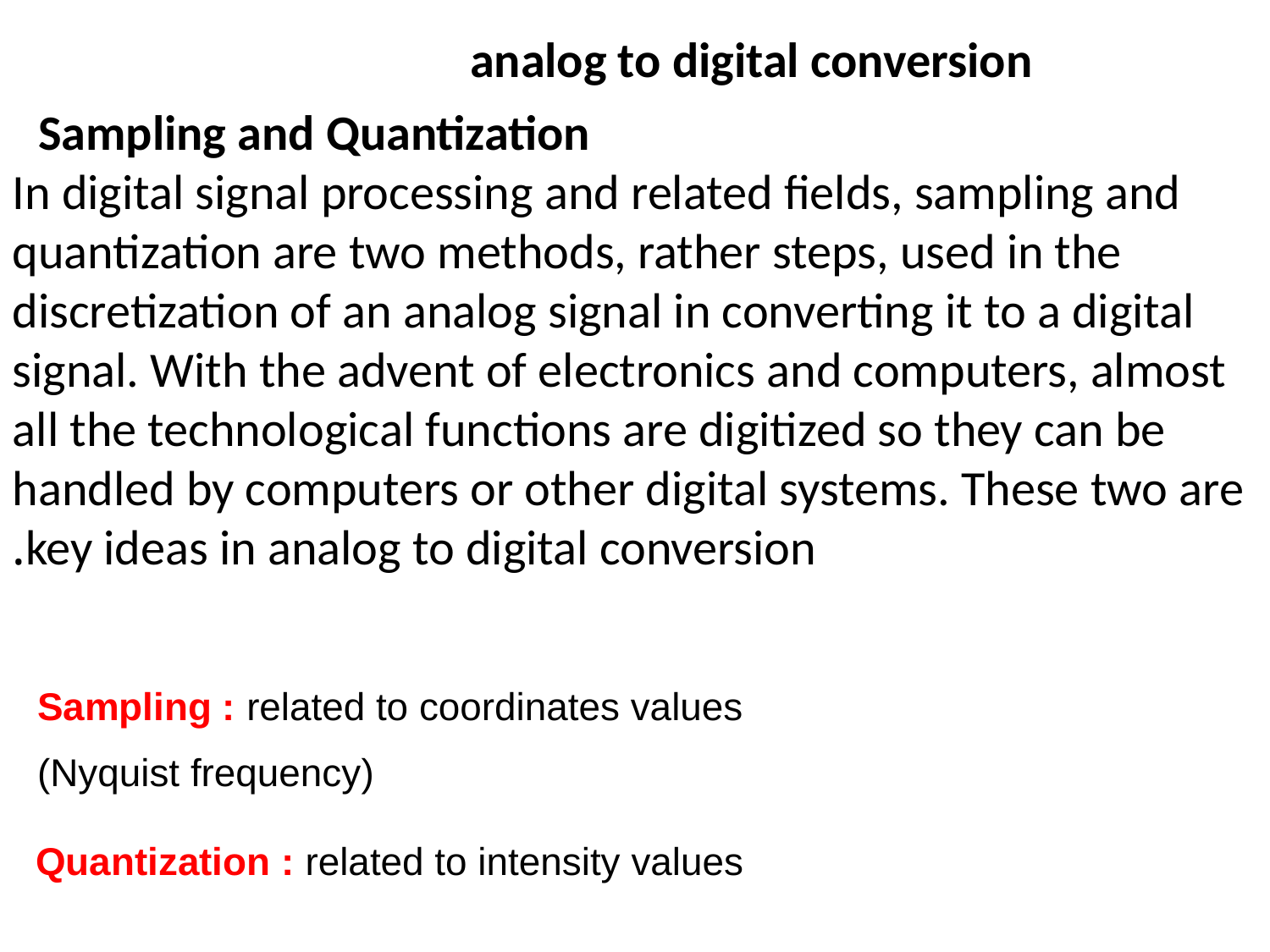

analog to digital conversion
Sampling and Quantization
In digital signal processing and related fields, sampling and quantization are two methods, rather steps, used in the discretization of an analog signal in converting it to a digital signal. With the advent of electronics and computers, almost all the technological functions are digitized so they can be handled by computers or other digital systems. These two are key ideas in analog to digital conversion.
Sampling : related to coordinates values
		(Nyquist frequency)
Quantization : related to intensity values